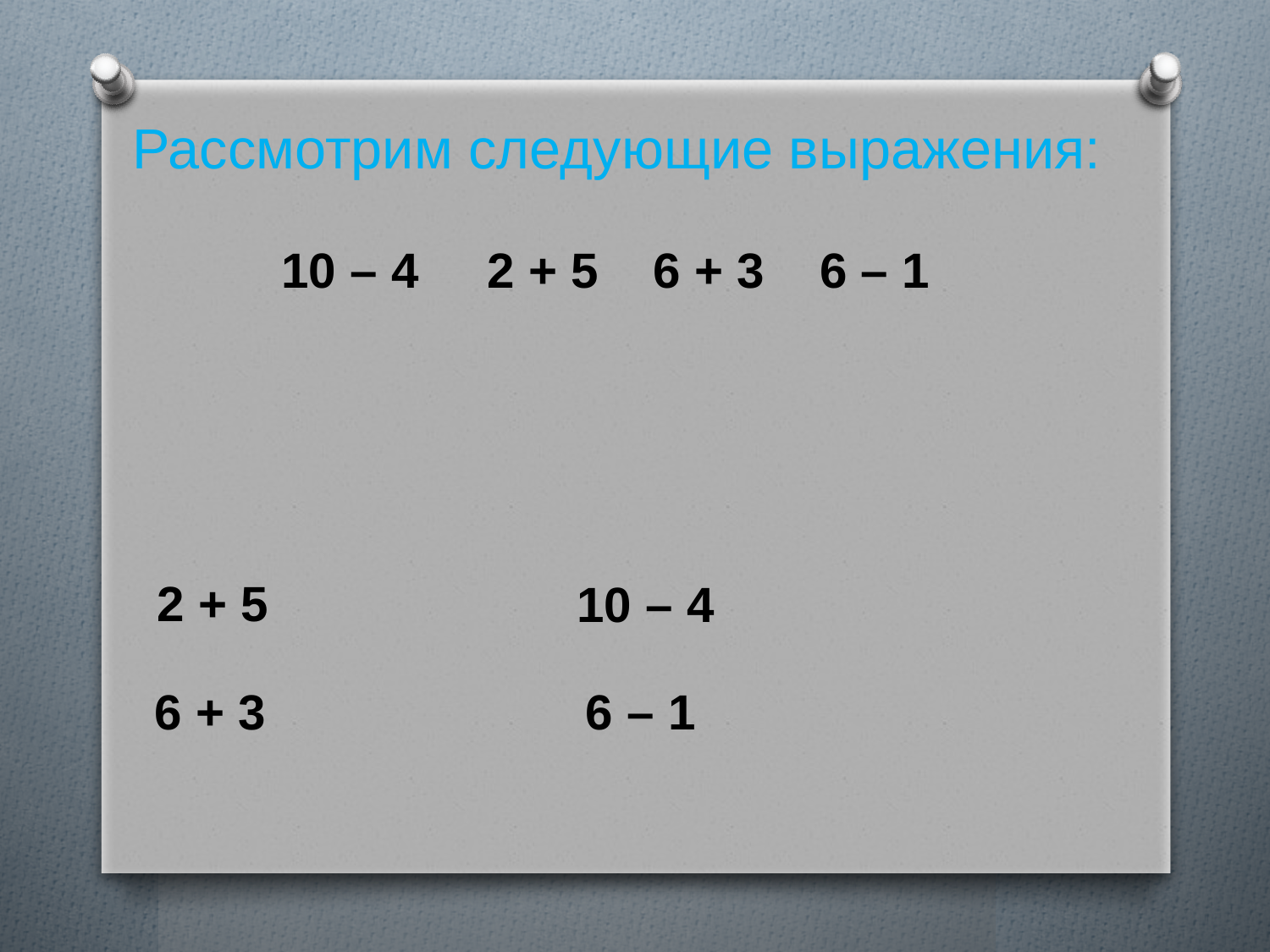

Рас­смот­рим сле­ду­ю­щие вы­ра­же­ния:
10 – 4     2 + 5    6 + 3    6 – 1
2 + 5
10 – 4
6 + 3
6 – 1